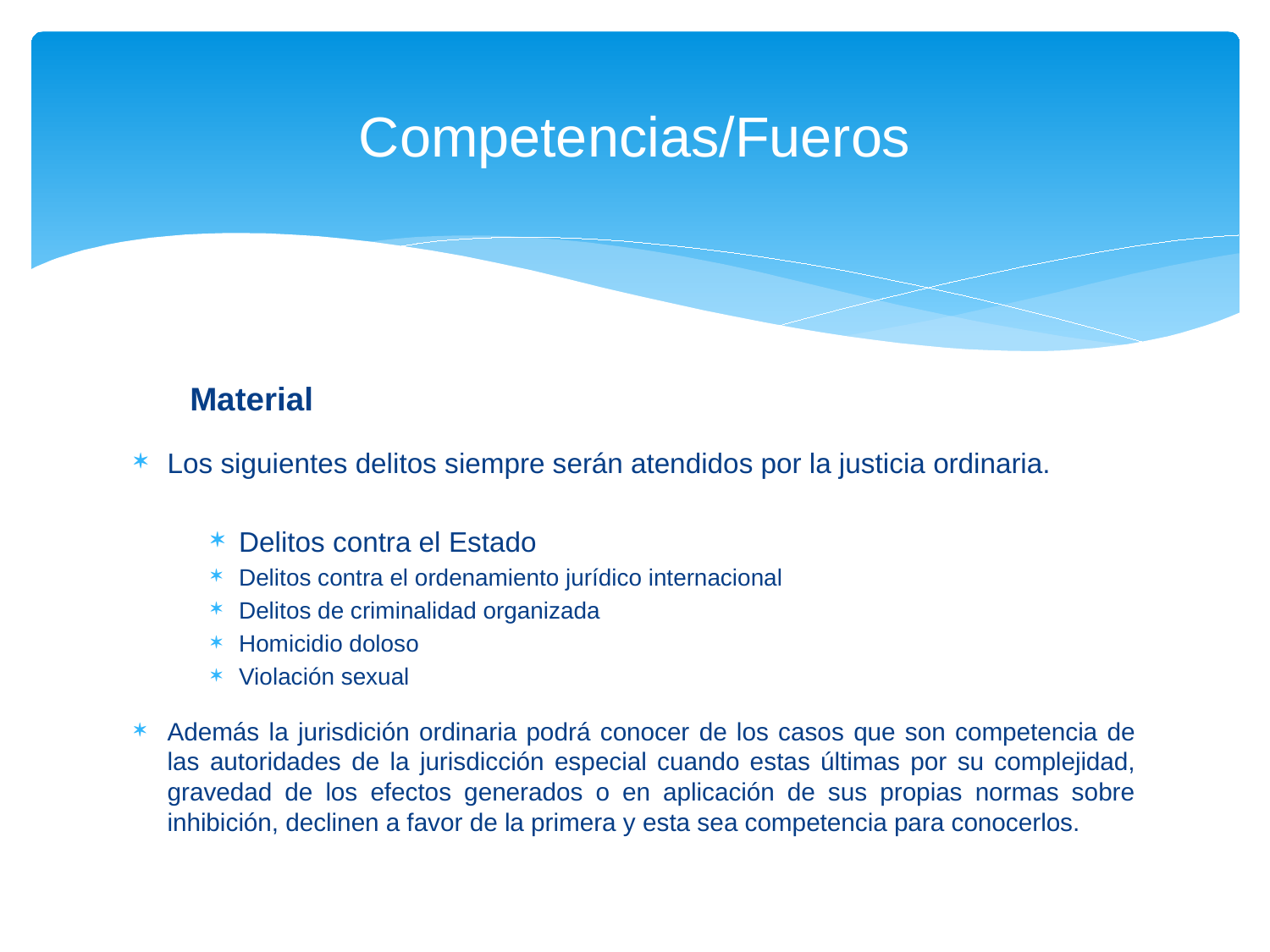

# Competencias/Fueros
Material

Los siguientes delitos siempre serán atendidos por la justicia ordinaria.

Delitos contra el Estado
Delitos contra el ordenamiento jurídico internacional
Delitos de criminalidad organizada
Homicidio doloso
Violación sexual

Además la jurisdición ordinaria podrá conocer de los casos que son competencia de las autoridades de la jurisdicción especial cuando estas últimas por su complejidad, gravedad de los efectos generados o en aplicación de sus propias normas sobre inhibición, declinen a favor de la primera y esta sea competencia para conocerlos.